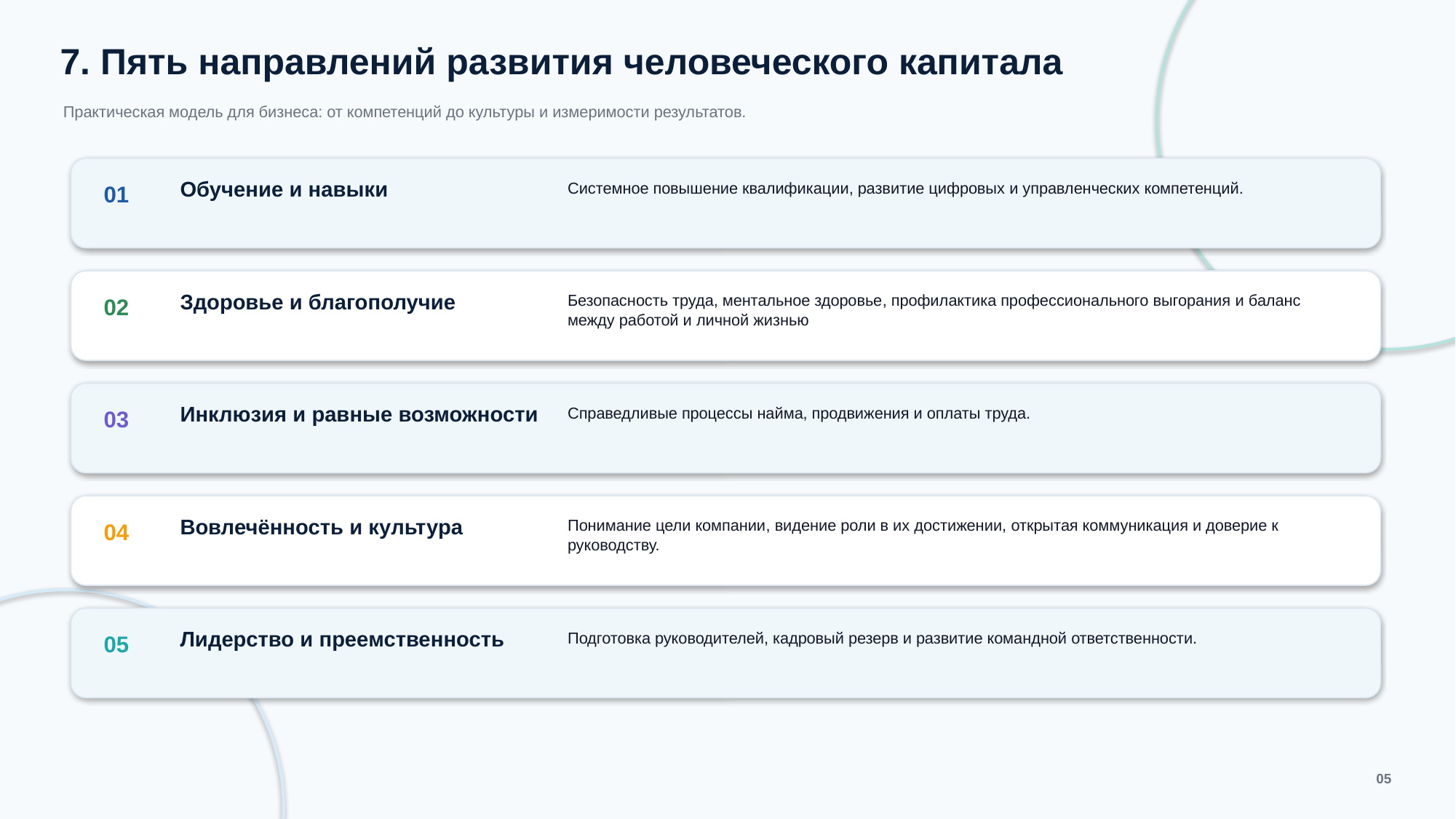

7. Пять направлений развития человеческого капитала
Практическая модель для бизнеса: от компетенций до культуры и измеримости результатов.

Обучение и навыки
Системное повышение квалификации, развитие цифровых и управленческих компетенций.
01

Здоровье и благополучие
Безопасность труда, ментальное здоровье, профилактика профессионального выгорания и баланс между работой и личной жизнью
02

Инклюзия и равные возможности
Справедливые процессы найма, продвижения и оплаты труда.
03

Вовлечённость и культура
Понимание цели компании, видение роли в их достижении, открытая коммуникация и доверие к руководству.
04

Лидерство и преемственность
Подготовка руководителей, кадровый резерв и развитие командной ответственности.
05
05